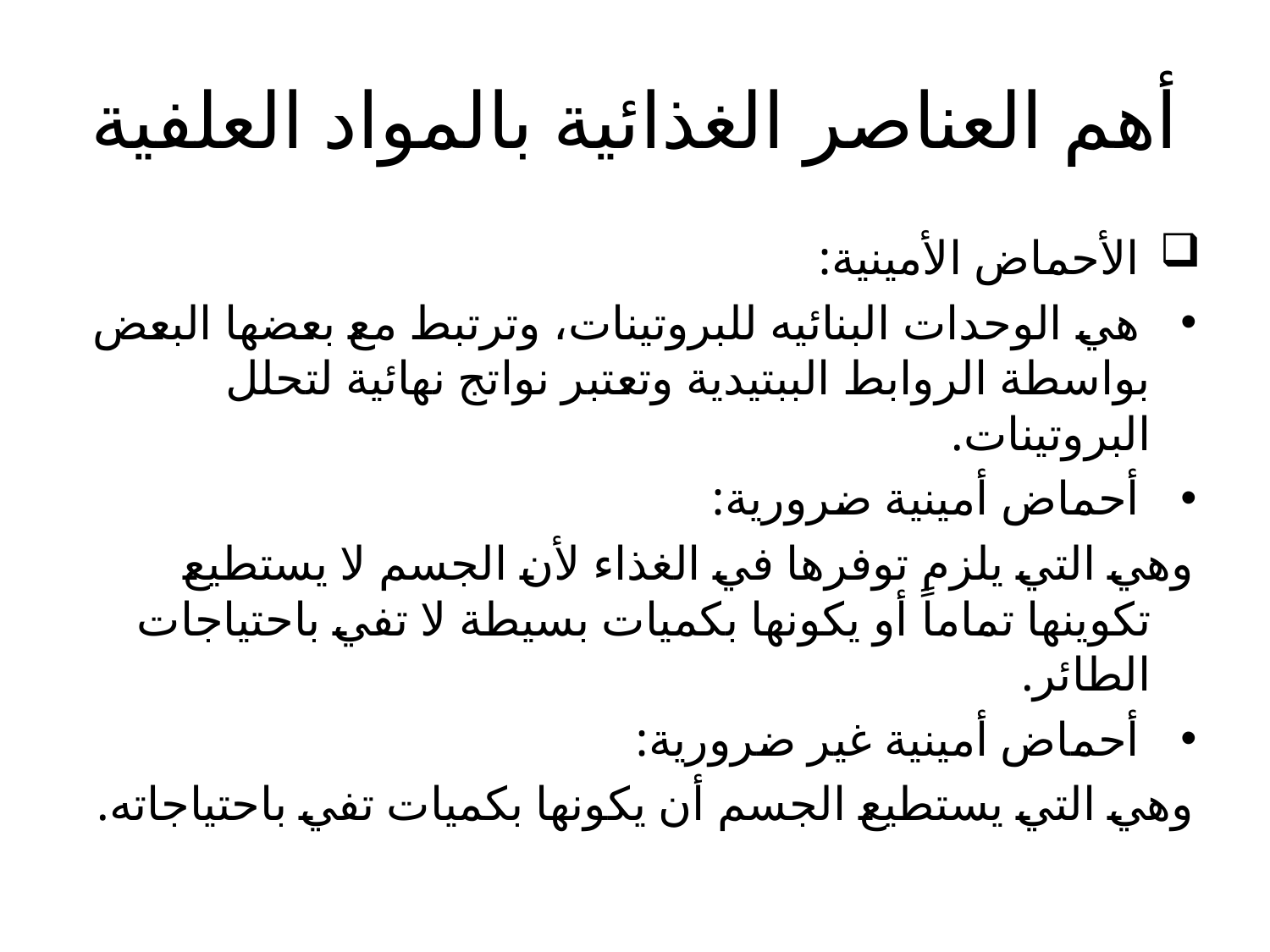

# أهم العناصر الغذائية بالمواد العلفية
 الأحماض الأمينية:
 هي الوحدات البنائيه للبروتينات، وترتبط مع بعضها البعض بواسطة الروابط الببتيدية وتعتبر نواتج نهائية لتحلل البروتينات.
 أحماض أمينية ضرورية:
وهي التي يلزم توفرها في الغذاء لأن الجسم لا يستطيع تكوينها تماماً أو يكونها بكميات بسيطة لا تفي باحتياجات الطائر.
 أحماض أمينية غير ضرورية:
وهي التي يستطيع الجسم أن يكونها بكميات تفي باحتياجاته.